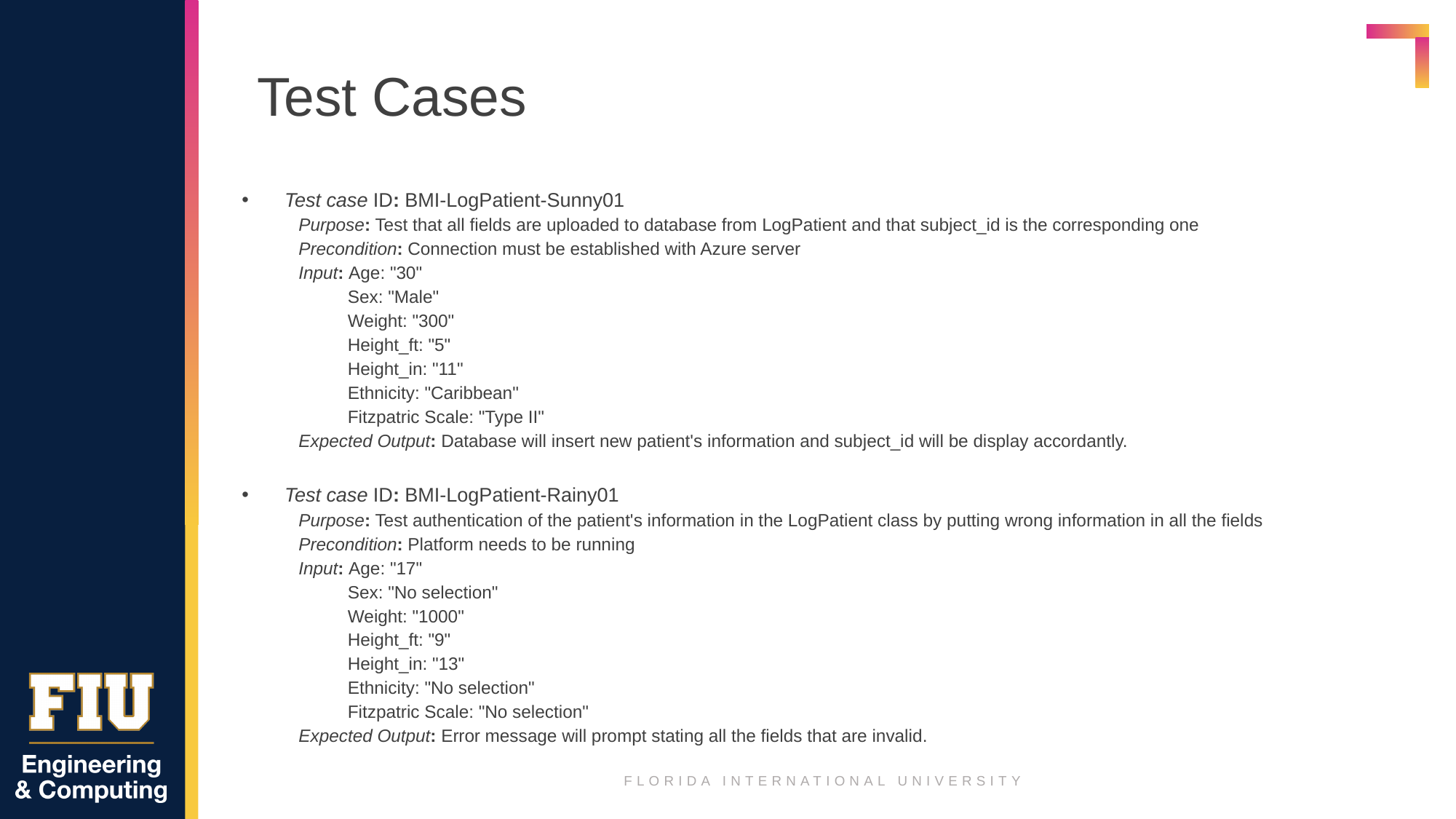

# Test Cases
Test case ID: BMI-LogPatient-Sunny01
Purpose: Test that all fields are uploaded to database from LogPatient and that subject_id is the corresponding one
Precondition: Connection must be established with Azure server
Input: Age: "30"
          Sex: "Male"
          Weight: "300"
          Height_ft: "5"
          Height_in: "11"
          Ethnicity: "Caribbean"
          Fitzpatric Scale: "Type II"
Expected Output: Database will insert new patient's information and subject_id will be display accordantly.

Test case ID: BMI-LogPatient-Rainy01
Purpose: Test authentication of the patient's information in the LogPatient class by putting wrong information in all the fields
Precondition: Platform needs to be running
Input: Age: "17"
          Sex: "No selection"
          Weight: "1000"
          Height_ft: "9"
          Height_in: "13"
          Ethnicity: "No selection"
          Fitzpatric Scale: "No selection"
Expected Output: Error message will prompt stating all the fields that are invalid.